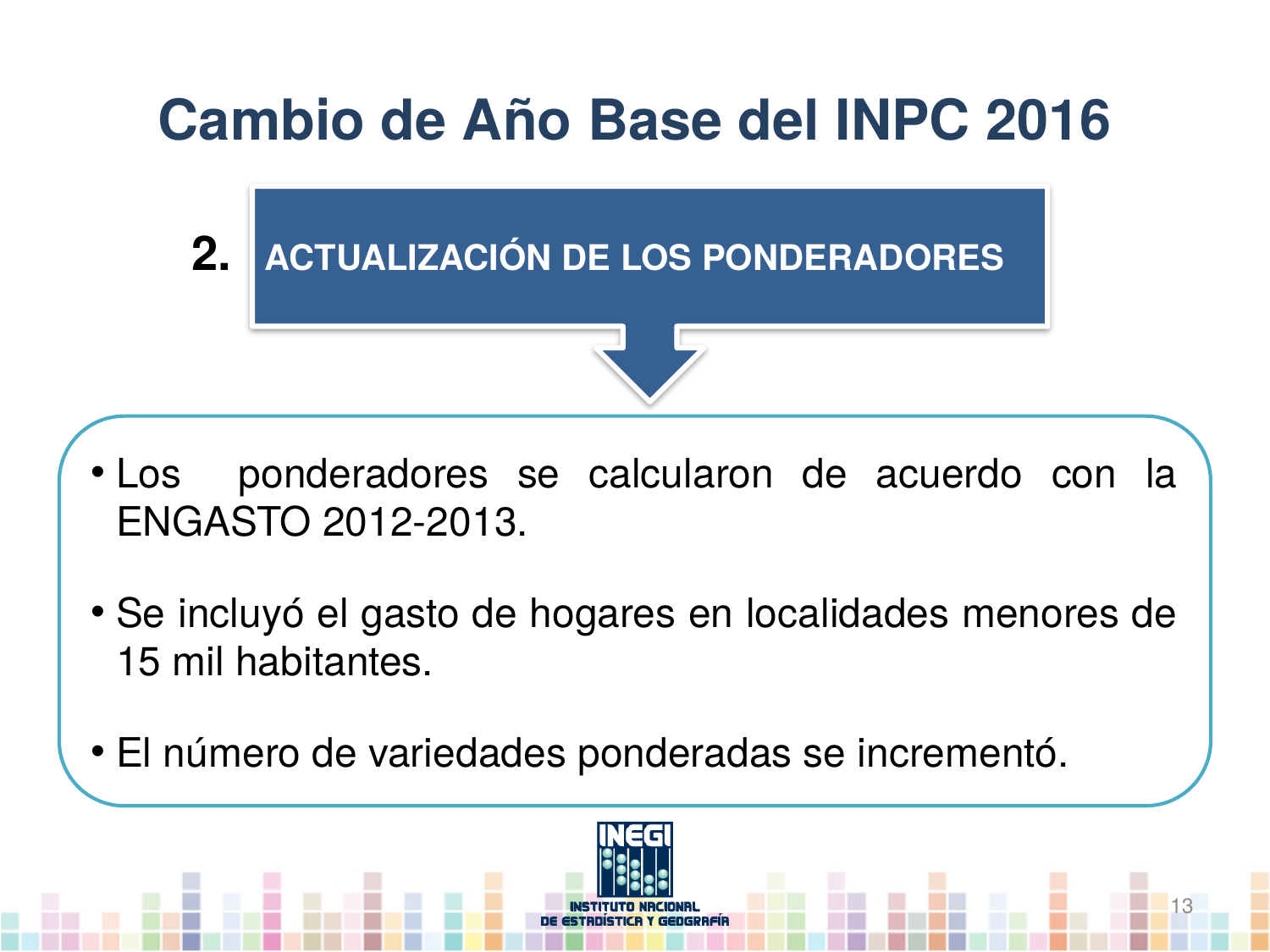

Cambio de Año Base del INPC 2016
# 2.
ACTUALIZACIÓN DE LOS PONDERADORES
Los  ponderadores se calcularon de acuerdo con la ENGASTO 2012-2013.
Se incluyó el gasto de hogares en localidades menores de 15 mil habitantes.
El número de variedades ponderadas se incrementó.
13